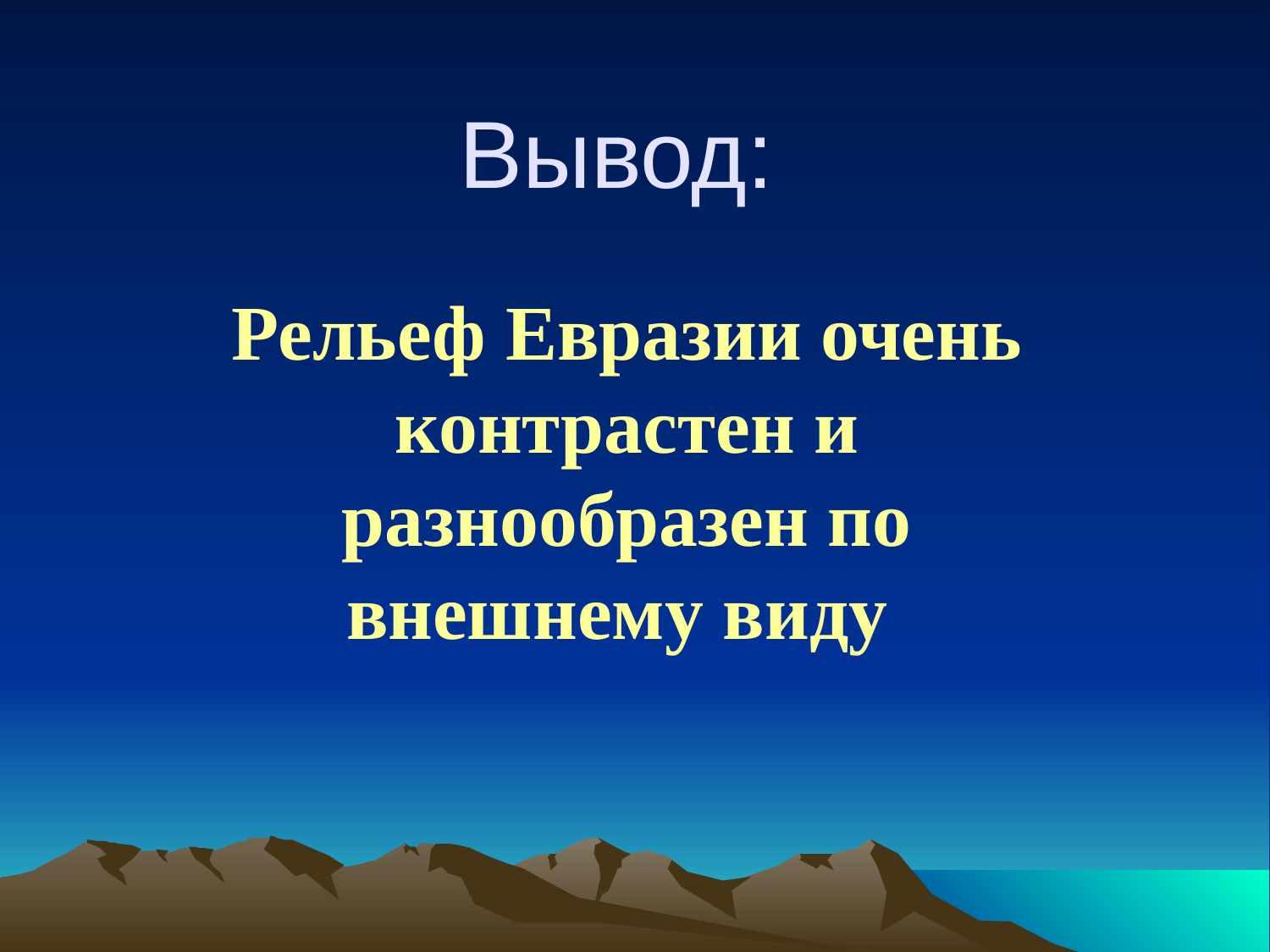

# Вывод:
Рельеф Евразии очень контрастен и разнообразен по внешнему виду